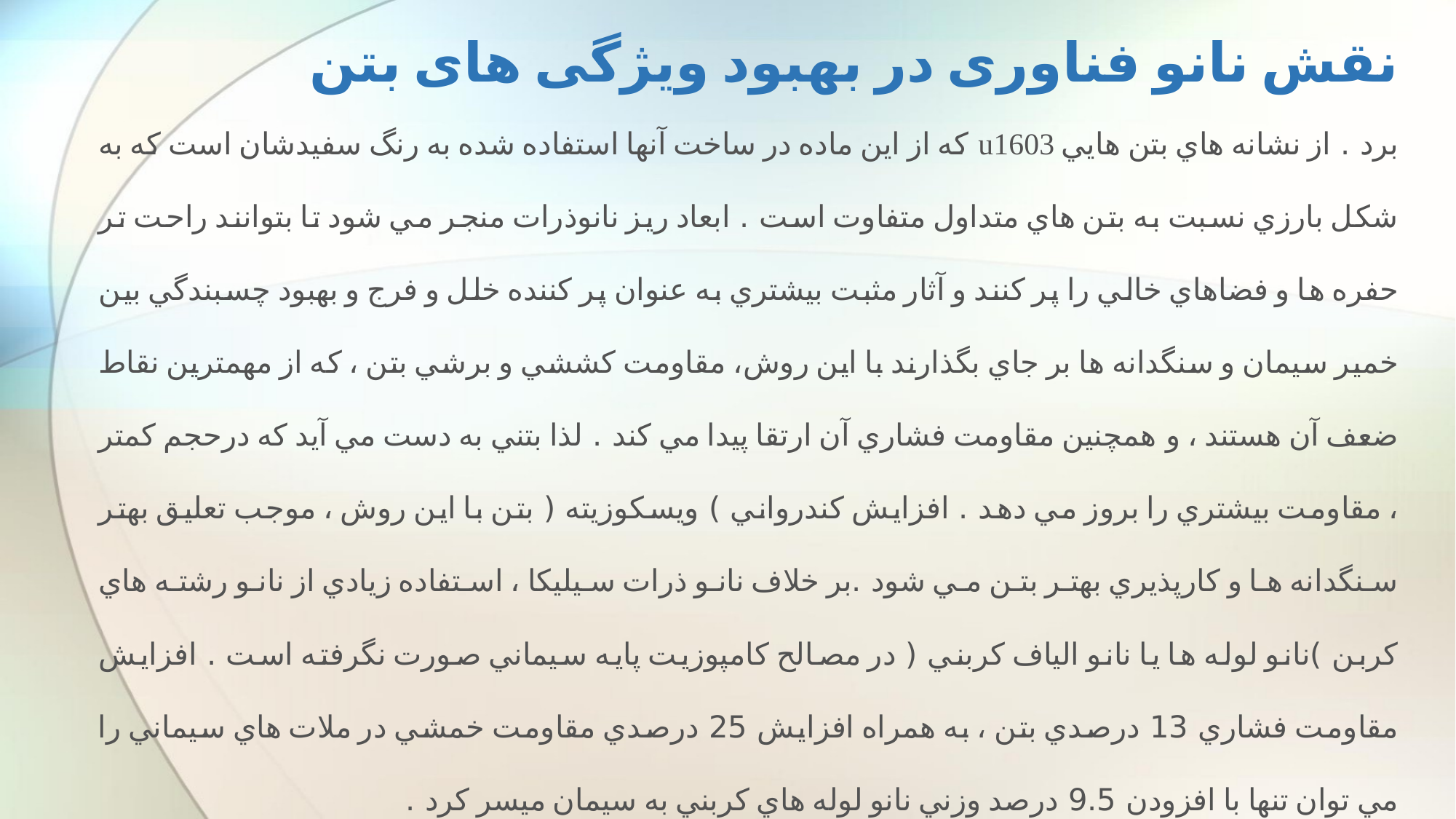

# نقش نانو فناوری در بهبود ویژگی های بتن
برد . از نشانه هاي بتن هايي u1603 كه از اين ماده در ساخت آنها استفاده شده به رنگ سفيدشان است كه به شكل بارزي نسبت به بتن هاي متداول متفاوت است . ابعاد ريز نانوذرات منجر مي شود تا بتوانند راحت تر حفره ها و فضاهاي خالي را پر كنند و آثار مثبت بيشتري به عنوان پر كننده خلل و فرج و بهبود چسبندگي بين خمير سيمان و سنگدانه ها بر جاي بگذارند با اين روش، مقاومت كششي و برشي بتن ، كه از مهمترين نقاط ضعف آن هستند ، و همچنين مقاومت فشاري آن ارتقا پيدا مي كند . لذا بتني به دست مي آيد كه درحجم كمتر ، مقاومت بيشتري را بروز مي دهد . افزايش كندرواني ) ويسكوزيته ( بتن با اين روش ، موجب تعليق بهتر سنگدانه ها و كارپذيري بهتر بتن مي شود .بر خلاف نانو ذرات سيليكا ، استفاده زيادي از نانو رشته هاي كربن )نانو لوله ها يا نانو الياف كربني ( در مصالح كامپوزيت پايه سيماني صورت نگرفته است . افزايش مقاومت فشاري 13 درصدي بتن ، به همراه افزايش 25 درصدي مقاومت خمشي در ملات هاي سيماني را مي توان تنها با افزودن 9.5 درصد وزني نانو لوله هاي كربني به سيمان ميسر كرد .